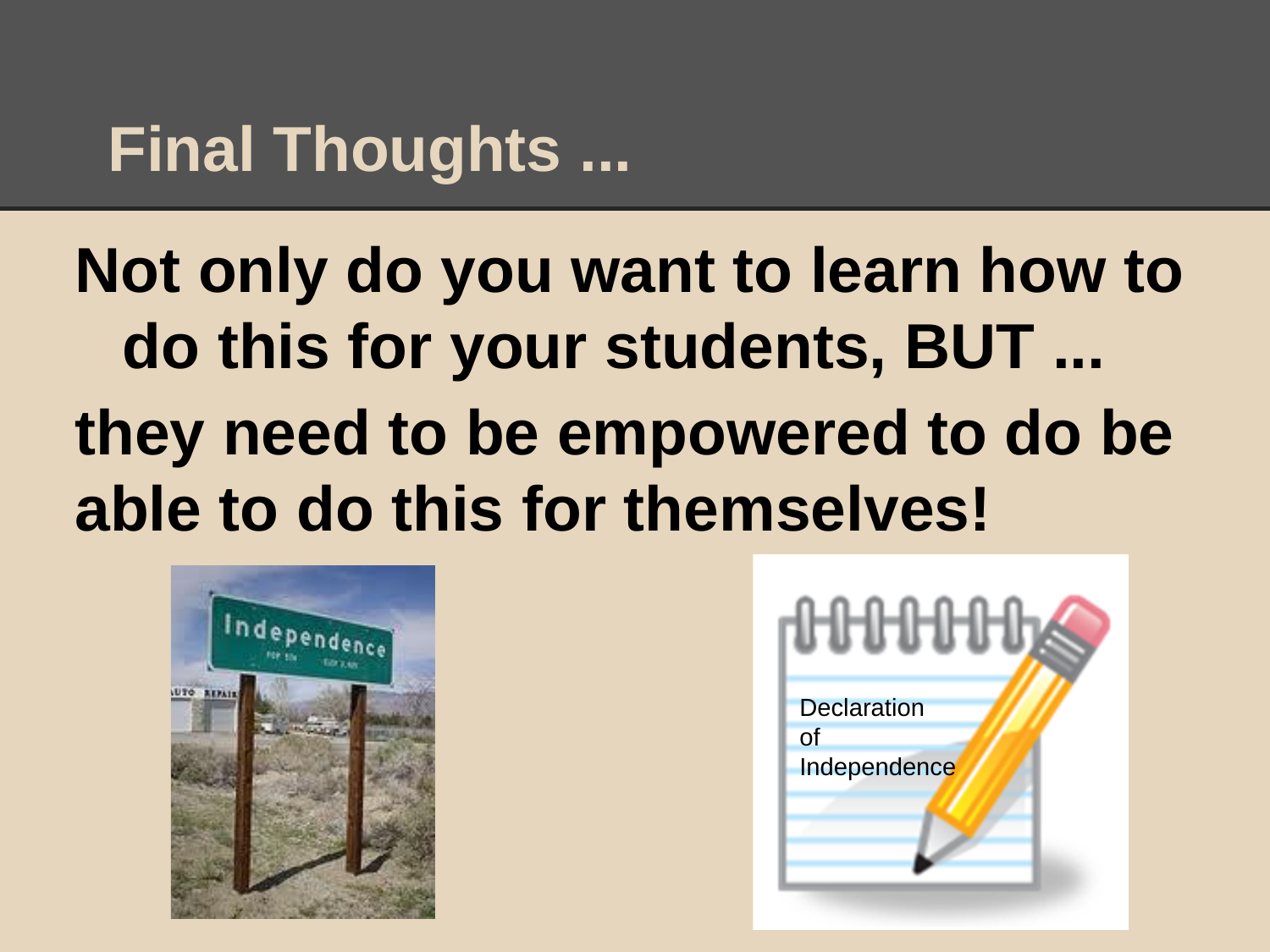

# Final Thoughts ...
Not only do you want to learn how to do this for your students, BUT ...
they need to be empowered to do be able to do this for themselves!

Declaration
of
Independence